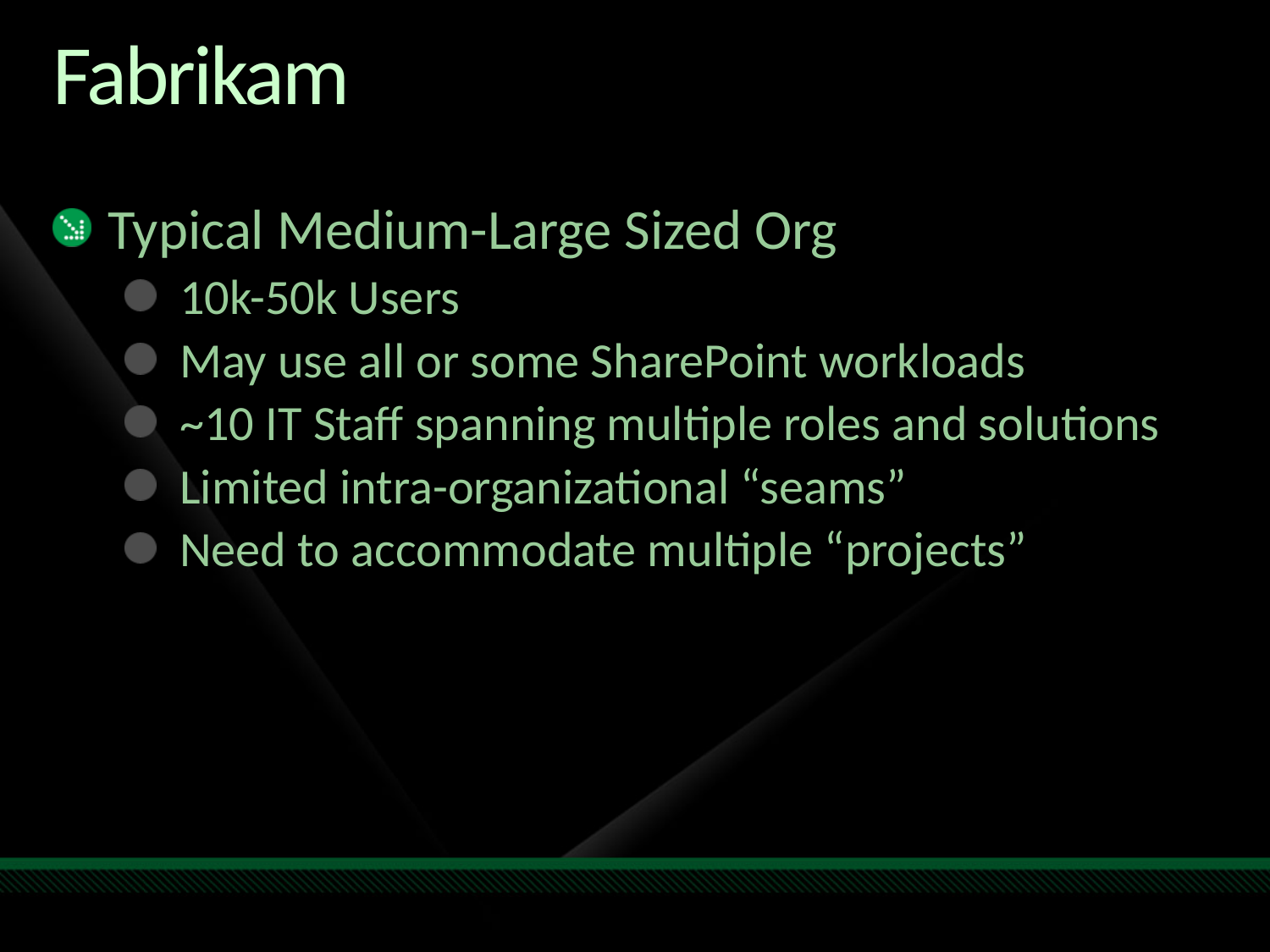

# Fabrikam
Typical Medium-Large Sized Org
10k-50k Users
May use all or some SharePoint workloads
~10 IT Staff spanning multiple roles and solutions
Limited intra-organizational “seams”
Need to accommodate multiple “projects”